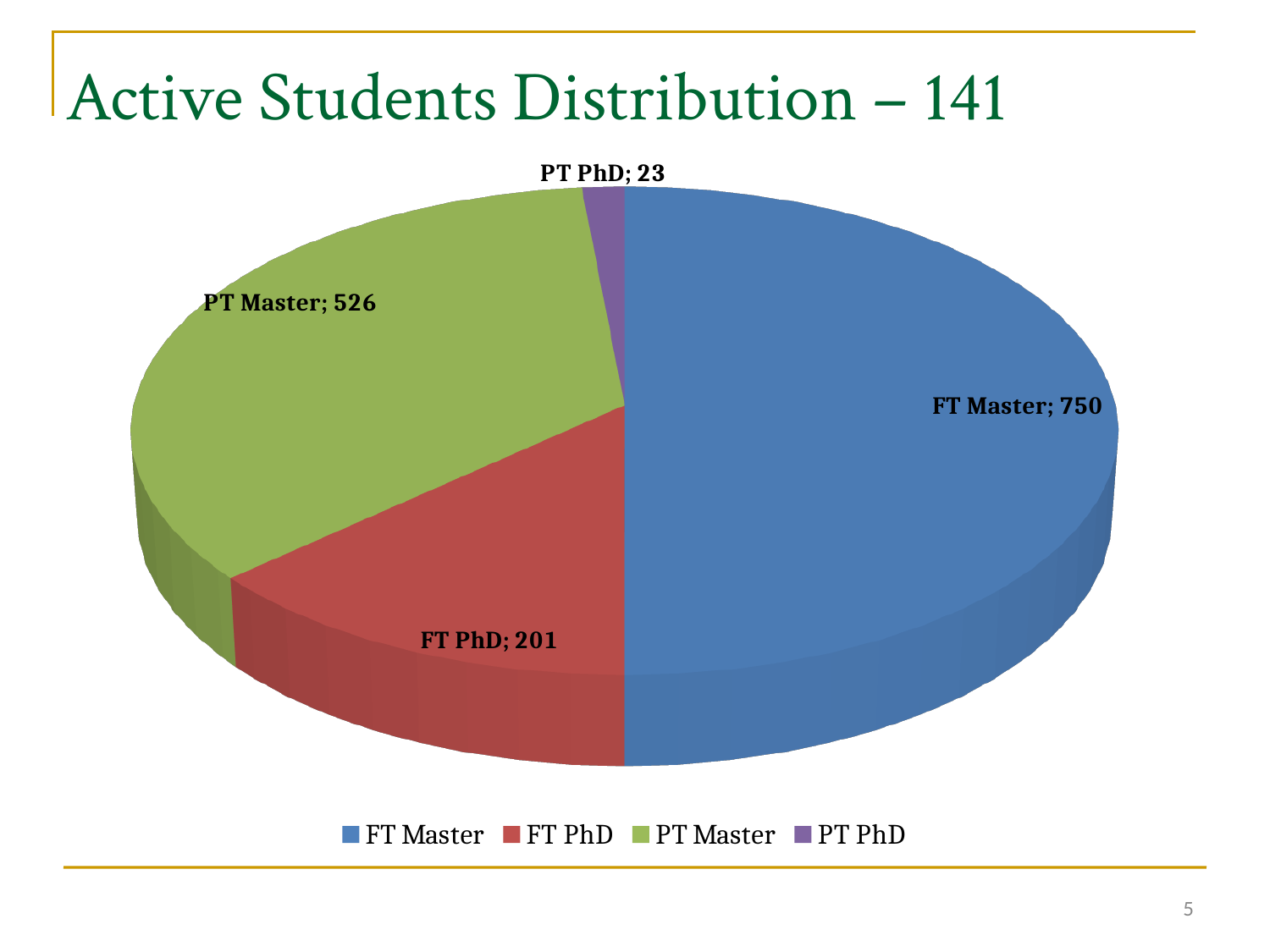

Active Students Distribution – 141

[unsupported chart]

5